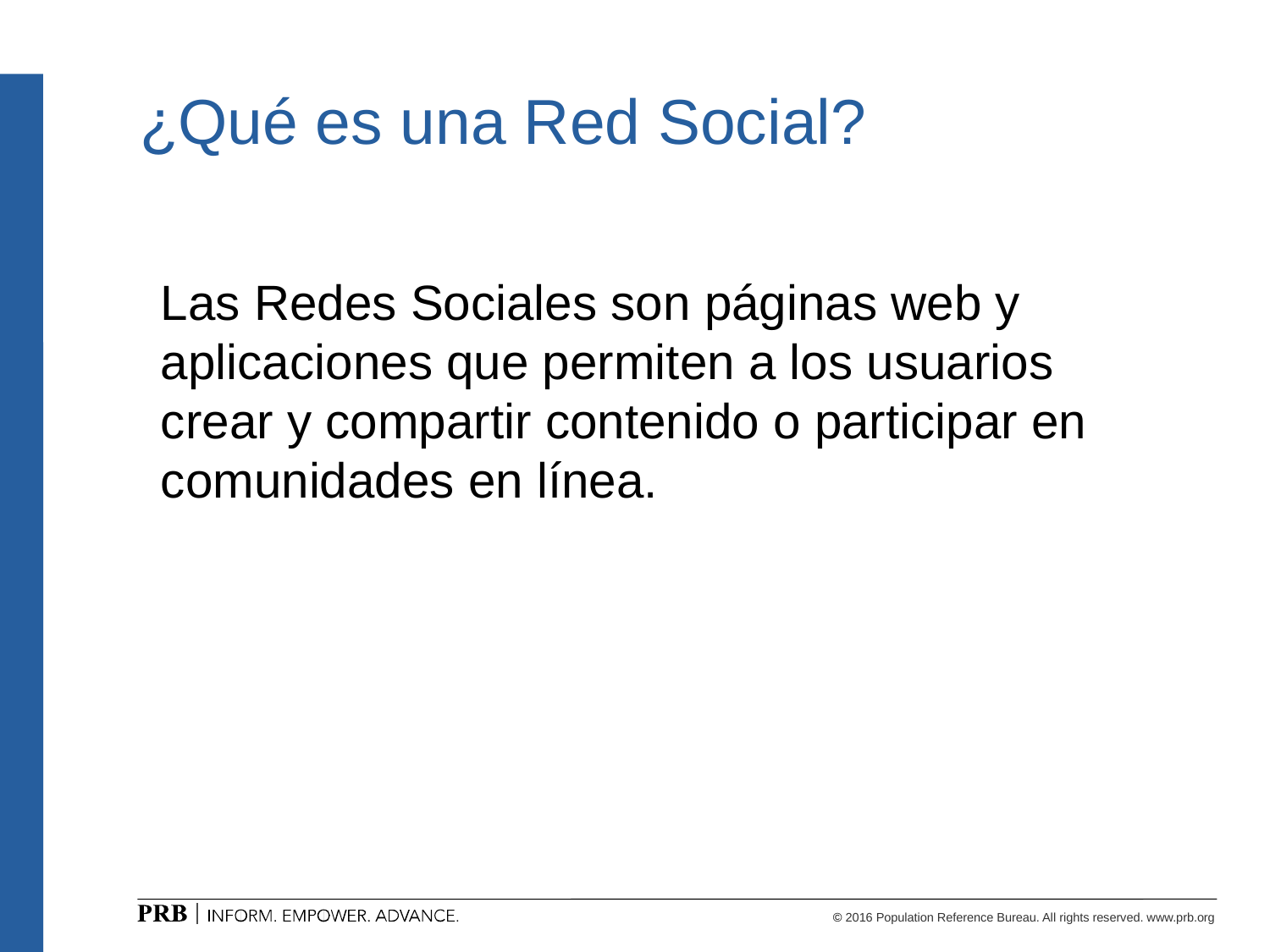

# ¿Qué es una Red Social?
Las Redes Sociales son páginas web y aplicaciones que permiten a los usuarios crear y compartir contenido o participar en comunidades en línea.